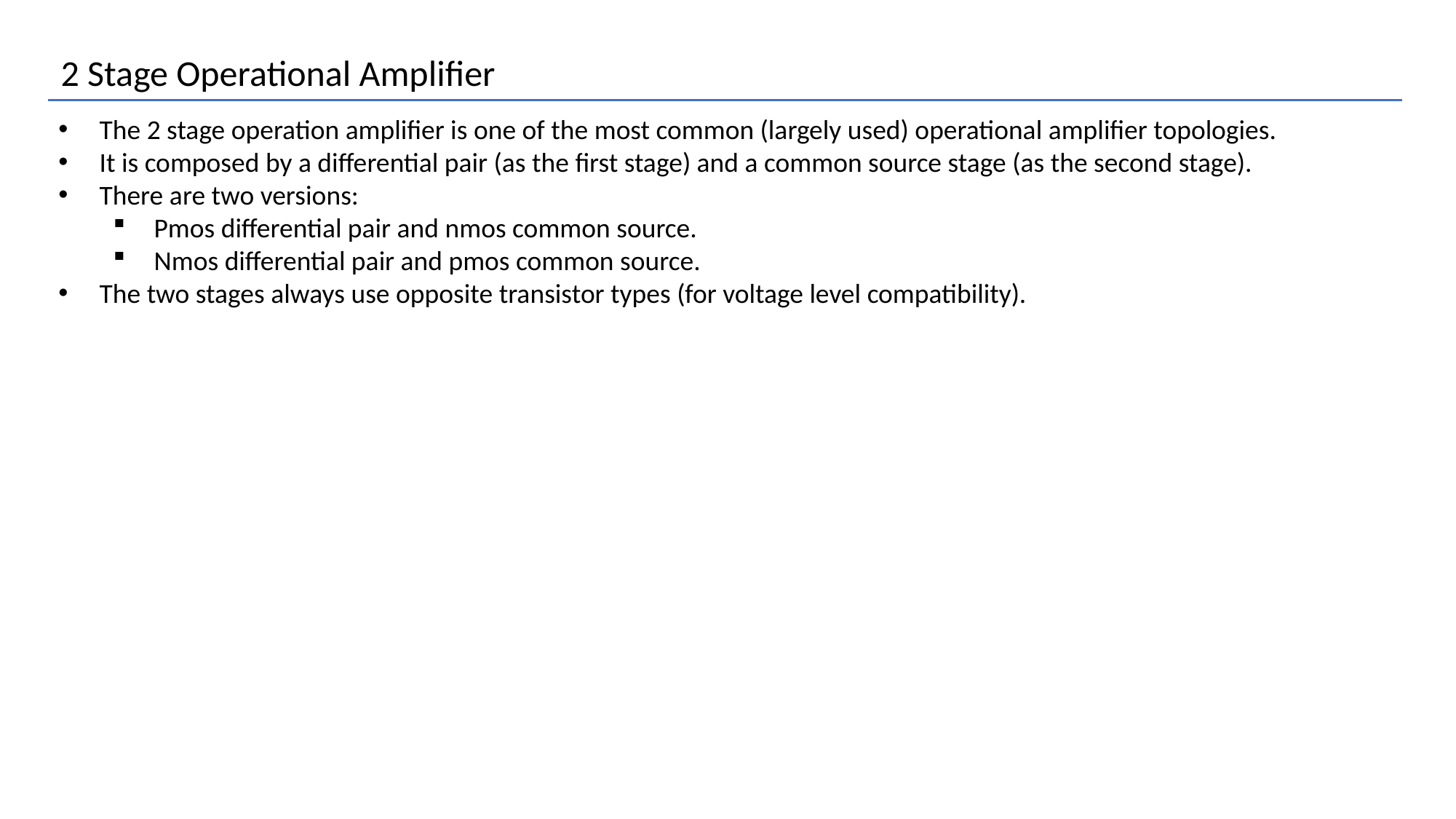

2 Stage Operational Amplifier
The 2 stage operation amplifier is one of the most common (largely used) operational amplifier topologies.
It is composed by a differential pair (as the first stage) and a common source stage (as the second stage).
There are two versions:
Pmos differential pair and nmos common source.
Nmos differential pair and pmos common source.
The two stages always use opposite transistor types (for voltage level compatibility).